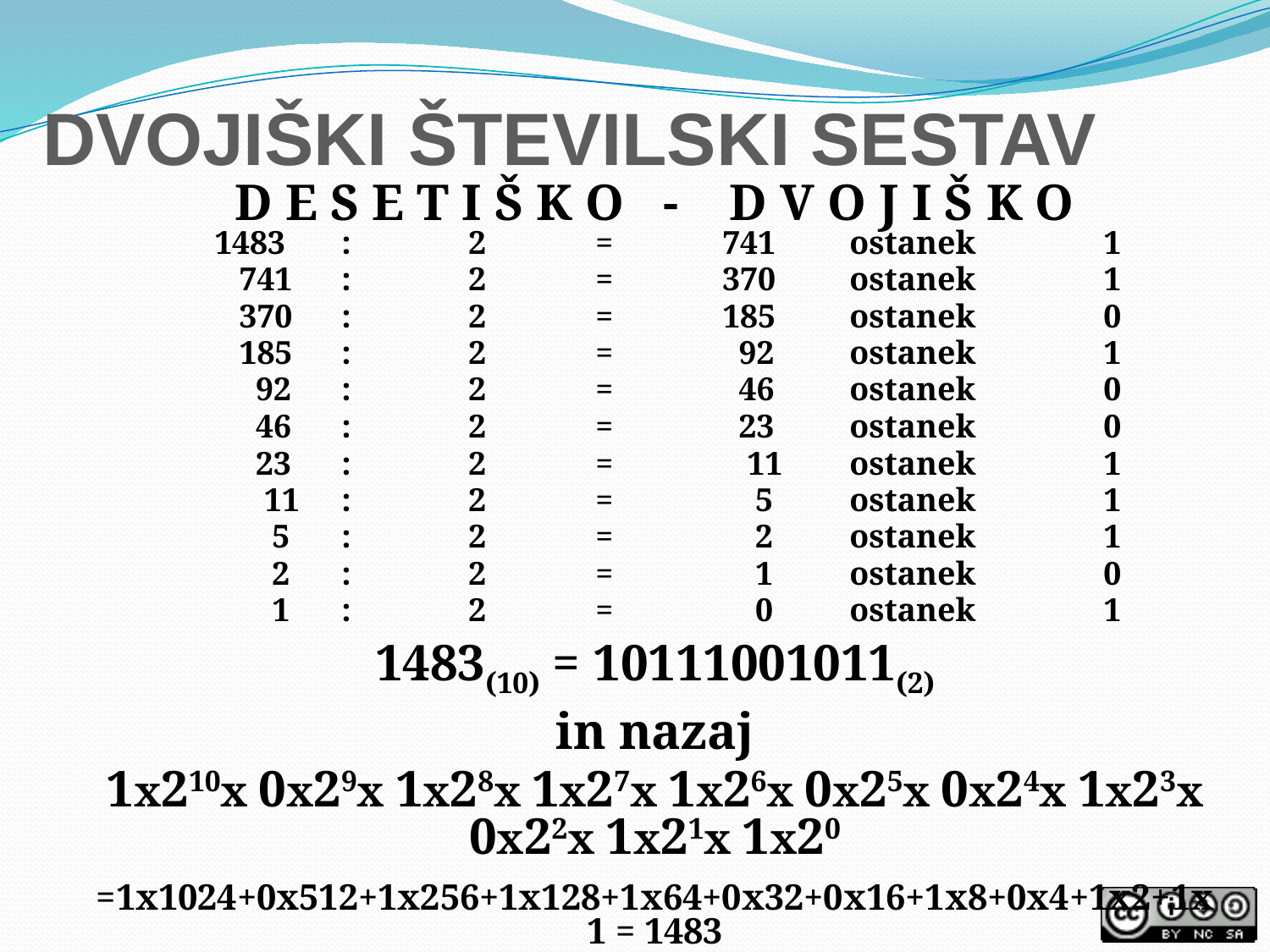

# DVOJIŠKI ŠTEVILSKI SESTAV
D E S E T I Š K O   -    D V O J I Š K O
	1483	:	2	=	741	ostanek 	1
	   741	:	2	=	370	ostanek 	1
	   370	:	2	=	185	ostanek 	0
	   185	:	2	=	  92	ostanek 	1
	     92	:	2	=	  46	ostanek 	0
	     46	:	2	=	  23	ostanek 	0
	     23	:	2	=	   11	ostanek 	1
	      11	:	2	=	    5	ostanek 	1
	       5	:	2	=	    2	ostanek 	1
	       2	:	2	=	    1	ostanek 	0
	       1	:	2	=	    0	ostanek 	1
1483(10) = 10111001011(2)
in nazaj
1x210x 0x29x 1x28x 1x27x 1x26x 0x25x 0x24x 1x23x 0x22x 1x21x 1x20
=1x1024+0x512+1x256+1x128+1x64+0x32+0x16+1x8+0x4+1x2+1x1 = 1483